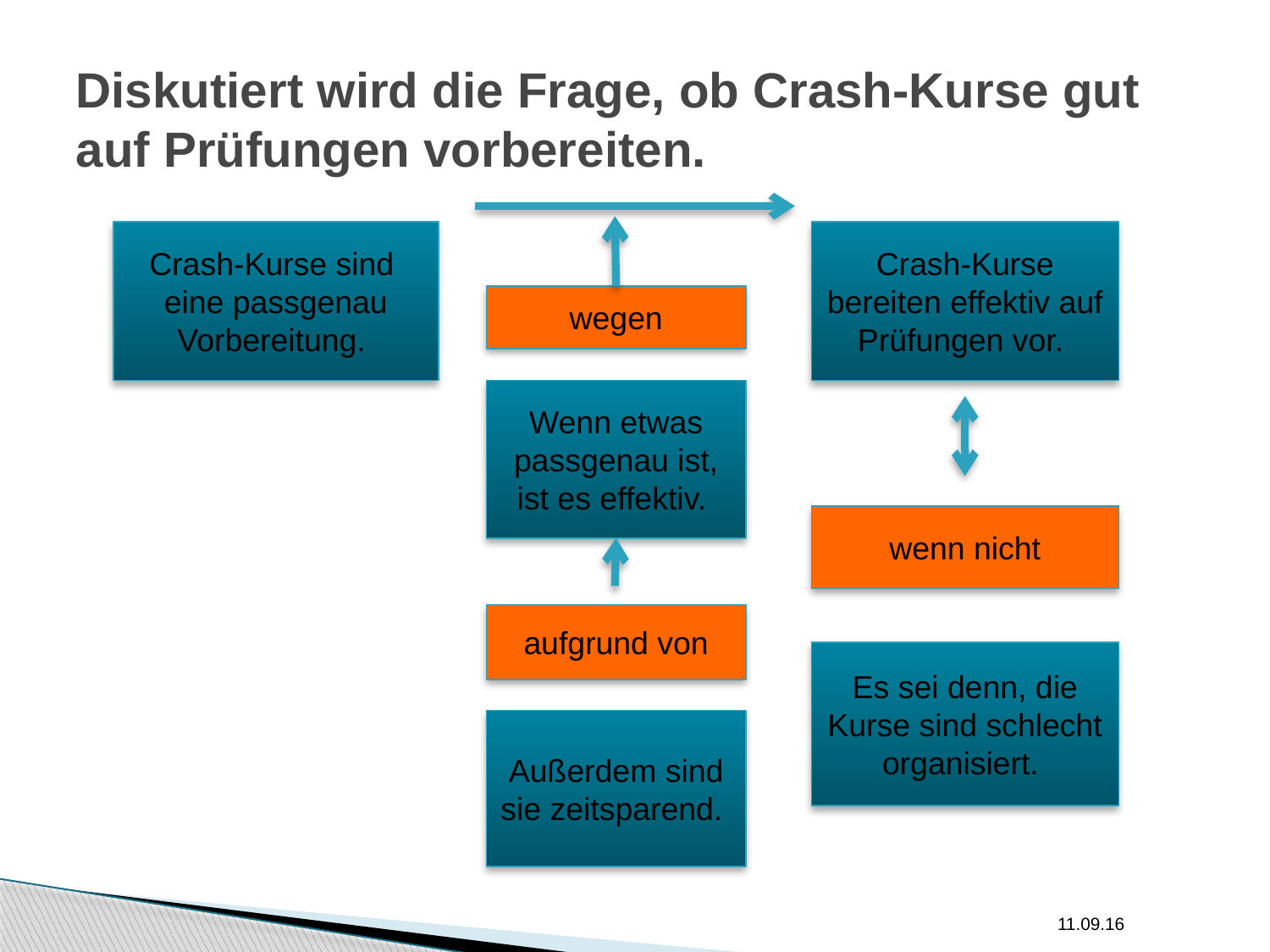

# Diskutiert wird die Frage, ob Crash-Kurse gut auf Prüfungen vorbereiten.
Crash-Kurse sind  eine passgenau Vorbereitung.
Crash-Kurse bereiten effektiv auf Prüfungen vor.
wegen
Wenn etwas passgenau ist, ist es effektiv.
wenn nicht

aufgrund von
Es sei denn, die Kurse sind schlecht organisiert.

Außerdem sind sie zeitsparend.

11.09.16